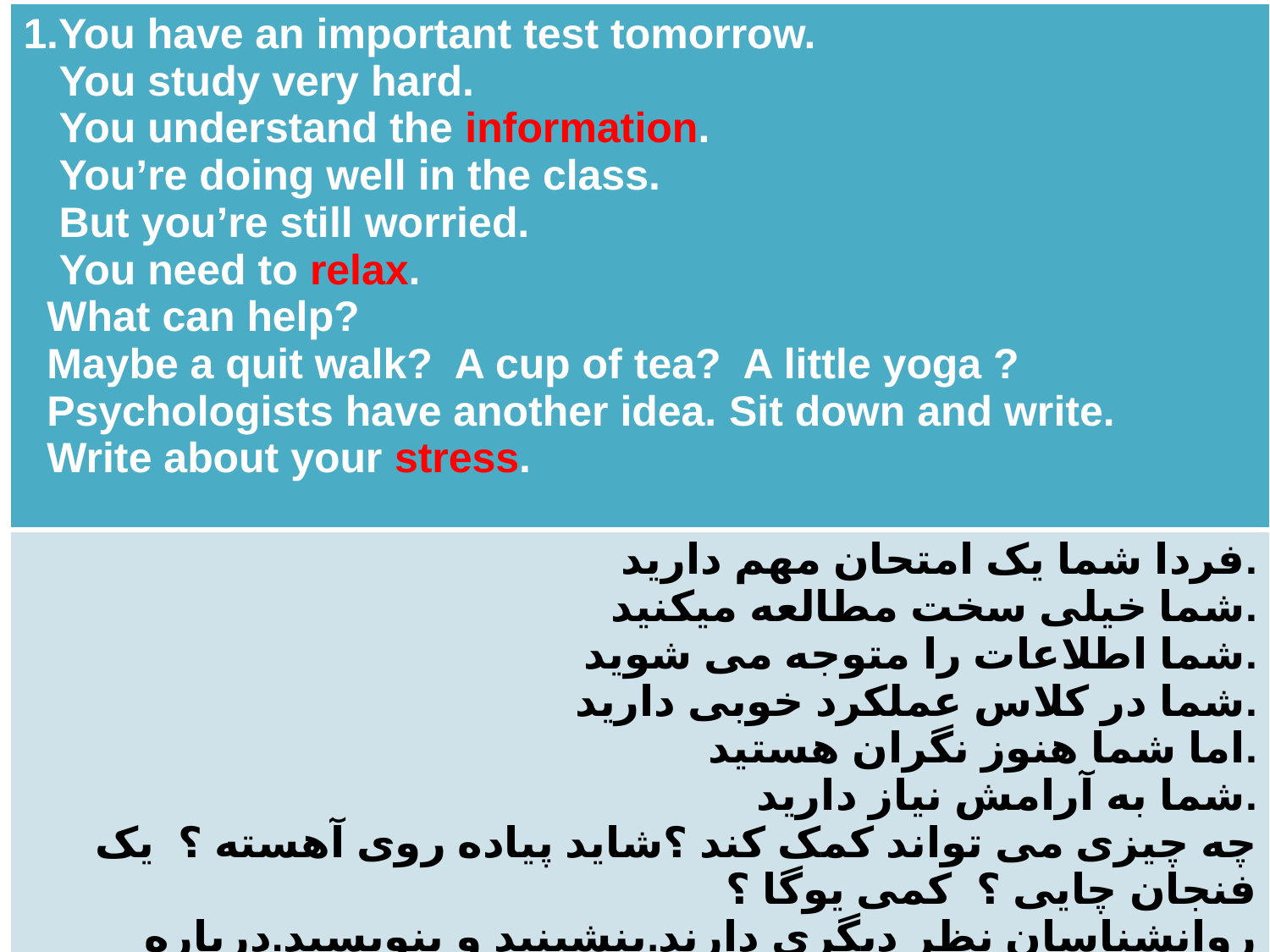

| 1.You have an important test tomorrow. You study very hard. You understand the information. You’re doing well in the class. But you’re still worried. You need to relax. What can help? Maybe a quit walk? A cup of tea? A little yoga ? Psychologists have another idea. Sit down and write. Write about your stress. |
| --- |
| فردا شما یک امتحان مهم دارید. شما خیلی سخت مطالعه میکنید. شما اطلاعات را متوجه می شوید. شما در کلاس عملکرد خوبی دارید. اما شما هنوز نگران هستید. شما به آرامش نیاز دارید. چه چیزی می تواند کمک کند ؟شاید پیاده روی آهسته ؟ یک فنجان چایی ؟ کمی یوگا ؟ روانشناسان نظر دیگری دارند.بنشینید و بنویسید.درباره استرس خود بنویسید. |